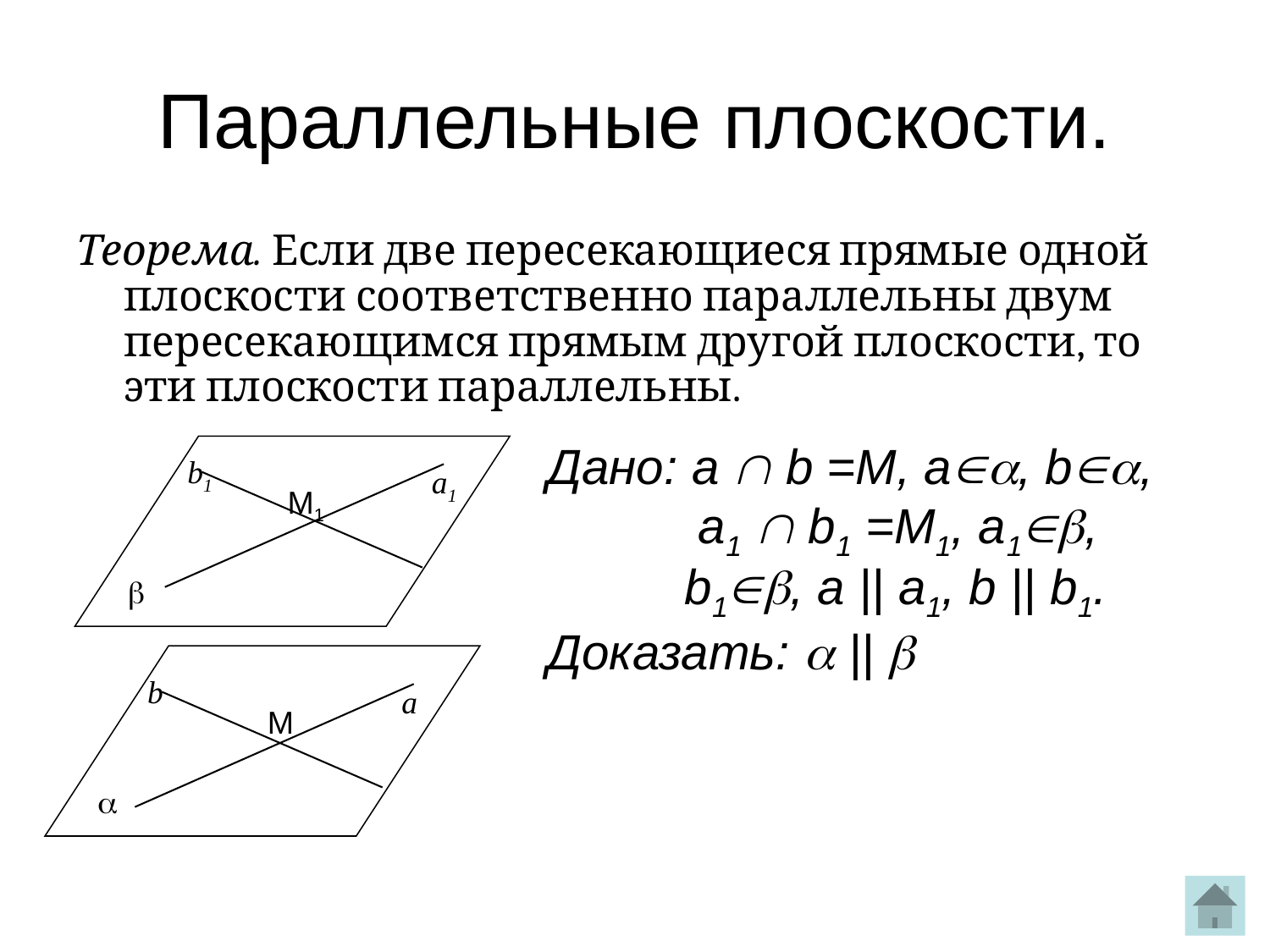

Параллельные плоскости.
Теорема. Если две пересекающиеся прямые одной плоскости соответственно параллельны двум пересекающимся прямым другой плоскости, то эти плоскости параллельны.

β
Дано: a ∩ b =M, a∈α, b∈α,
 a1 ∩ b1 =M1, a1∈β, b1∈β, a || a1, b || b1.
Доказать: α || β
b1

а1

M1

α
b

а

M